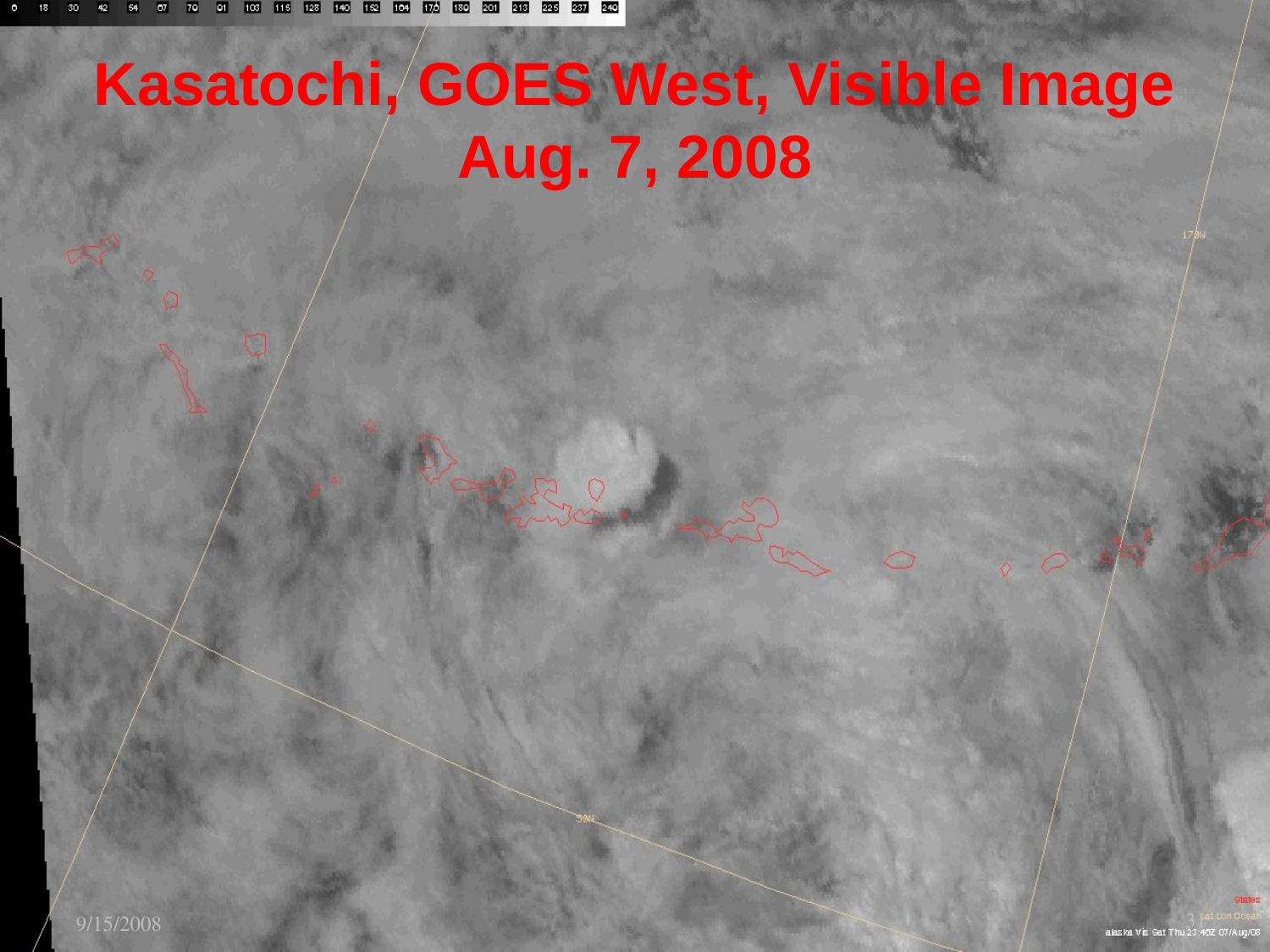

# Kasatochi, GOES West, Visible Image Aug. 7, 2008
9/15/2008
31